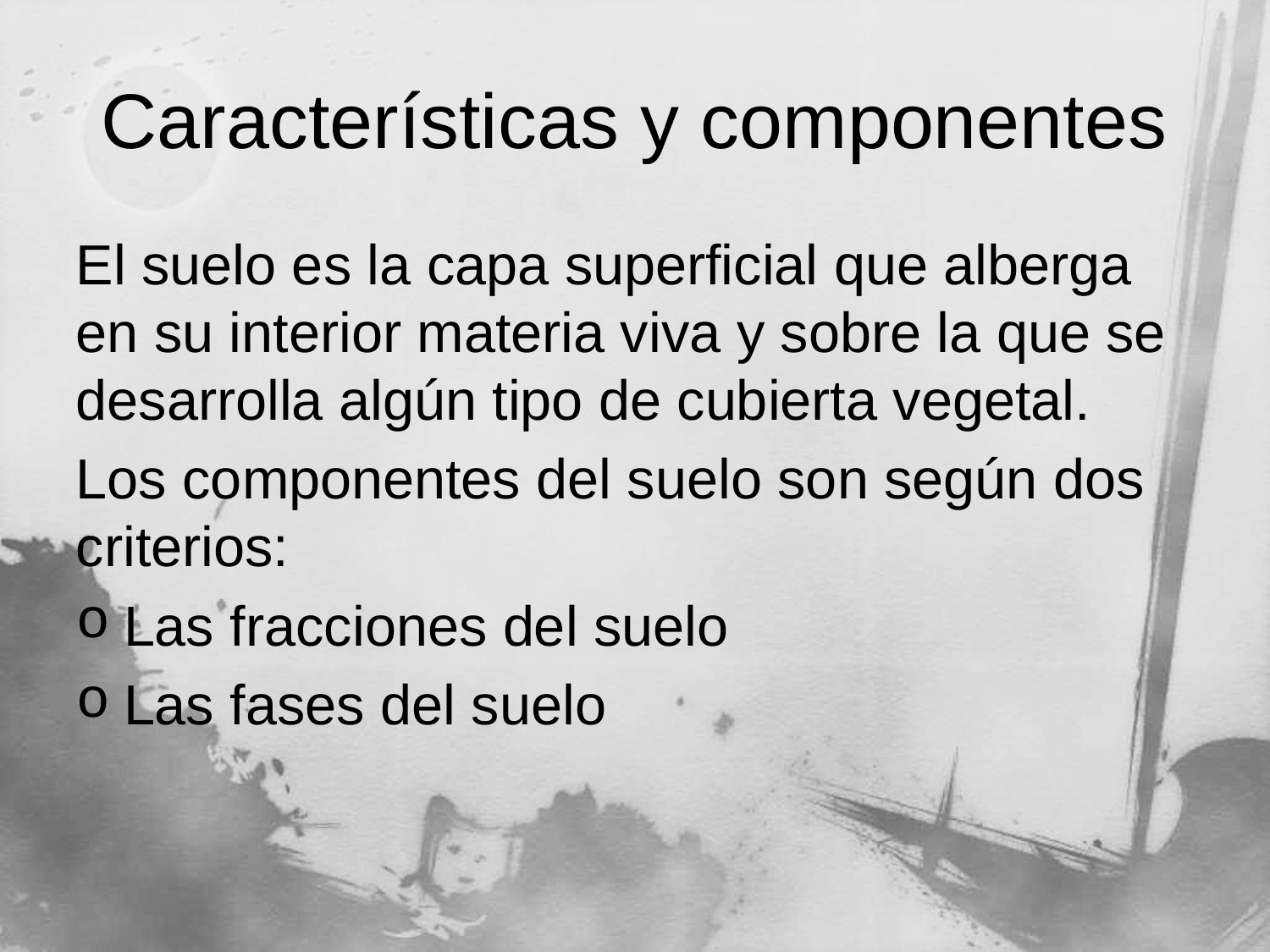

# Características y componentes
El suelo es la capa superficial que alberga en su interior materia viva y sobre la que se desarrolla algún tipo de cubierta vegetal.
Los componentes del suelo son según dos criterios:
Las fracciones del suelo
Las fases del suelo